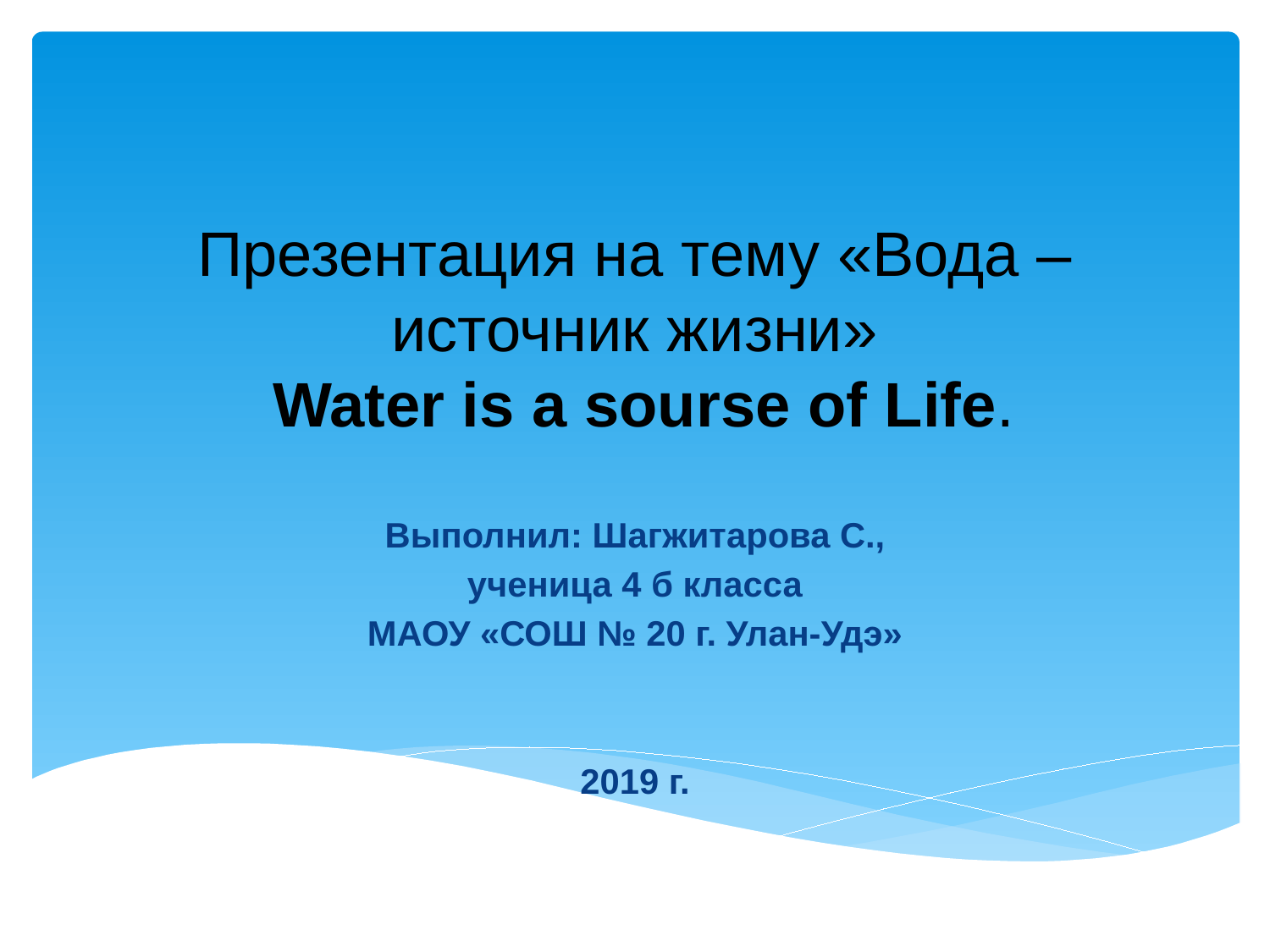

# Презентация на тему «Вода – источник жизни» Water is a sourse of Life.
Выполнил: Шагжитарова С.,
ученица 4 б класса
МАОУ «СОШ № 20 г. Улан-Удэ»

2019 г.